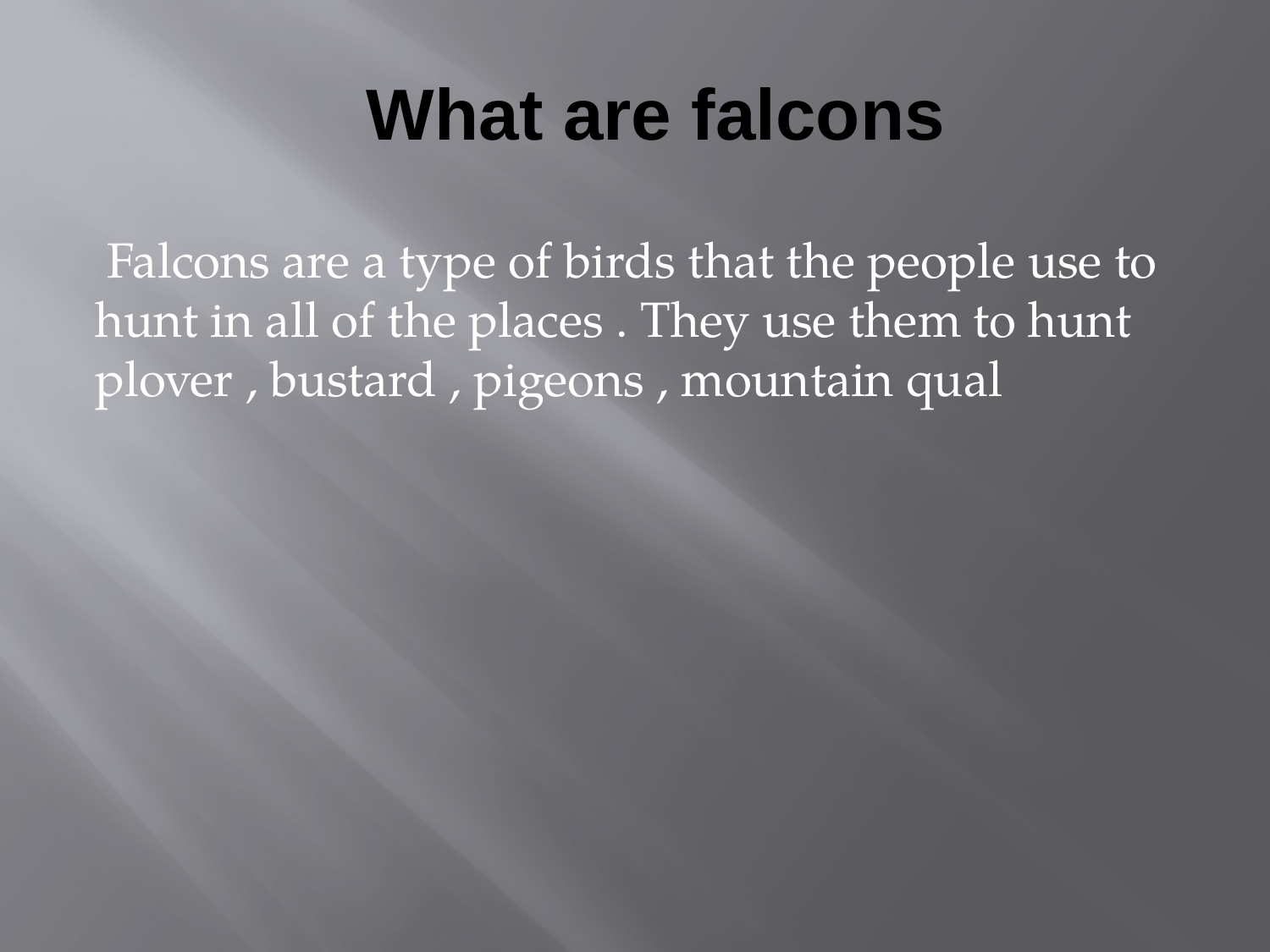

# What are falcons
 Falcons are a type of birds that the people use to hunt in all of the places . They use them to hunt  plover , bustard , pigeons , mountain qual